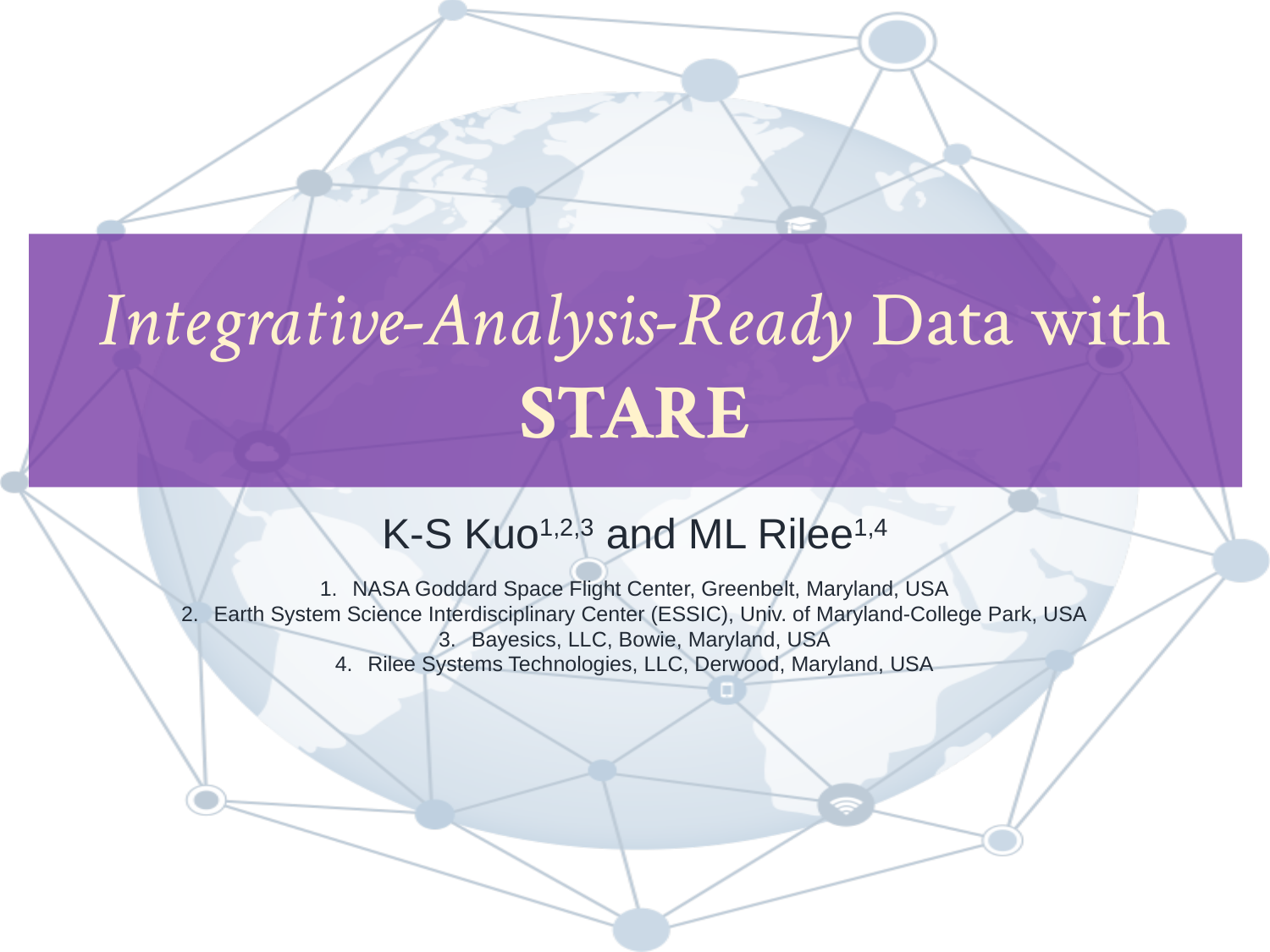

# Integrative-Analysis-Ready Data with STARE
K-S Kuo1,2,3 and ML Rilee1,4
NASA Goddard Space Flight Center, Greenbelt, Maryland, USA
Earth System Science Interdisciplinary Center (ESSIC), Univ. of Maryland-College Park, USA
Bayesics, LLC, Bowie, Maryland, USA
Rilee Systems Technologies, LLC, Derwood, Maryland, USA